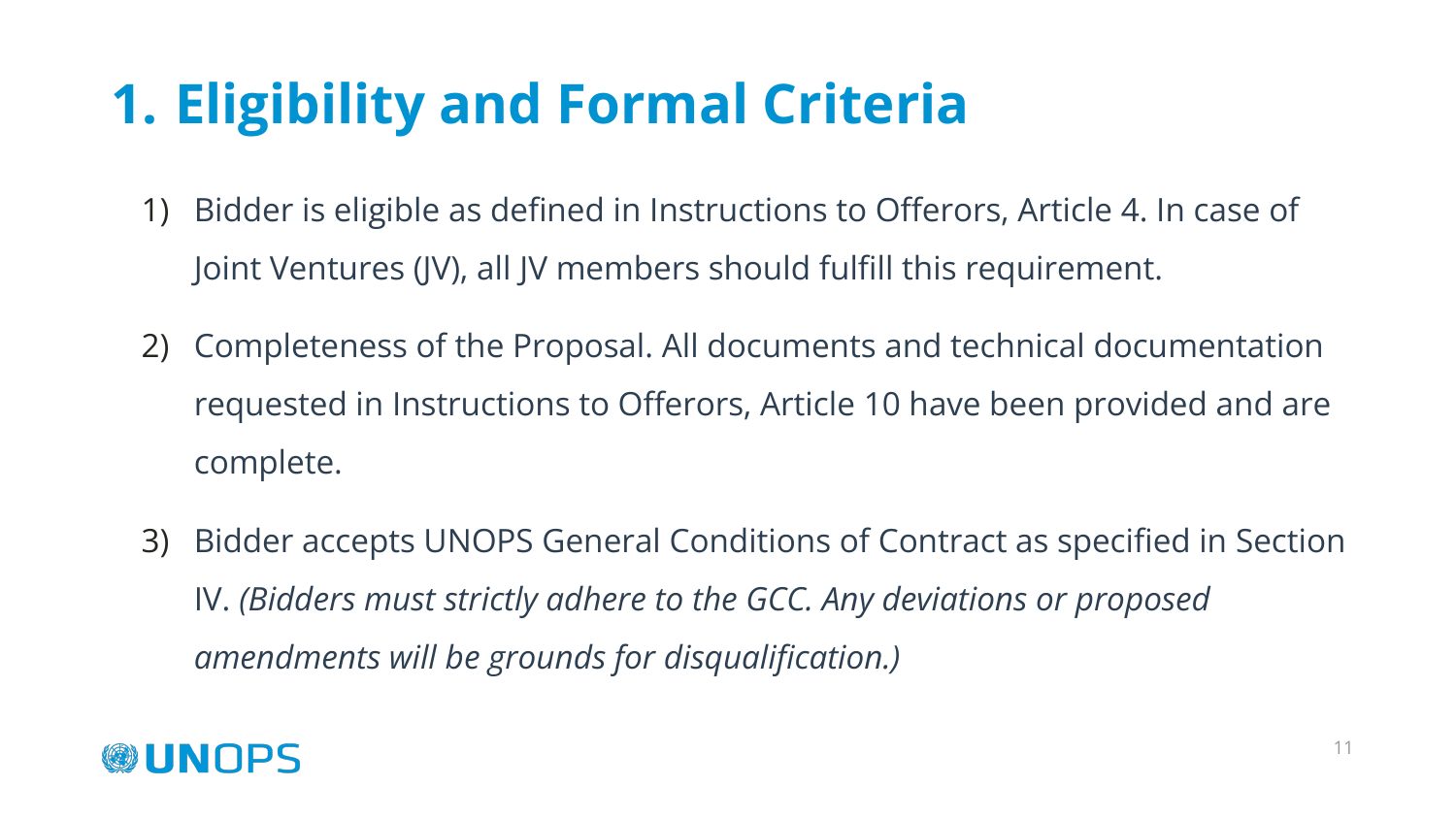

# Eligibility and Formal Criteria
Bidder is eligible as defined in Instructions to Offerors, Article 4. In case of Joint Ventures (JV), all JV members should fulfill this requirement.
Completeness of the Proposal. All documents and technical documentation requested in Instructions to Offerors, Article 10 have been provided and are complete.
Bidder accepts UNOPS General Conditions of Contract as specified in Section IV. (Bidders must strictly adhere to the GCC. Any deviations or proposed amendments will be grounds for disqualification.)

11